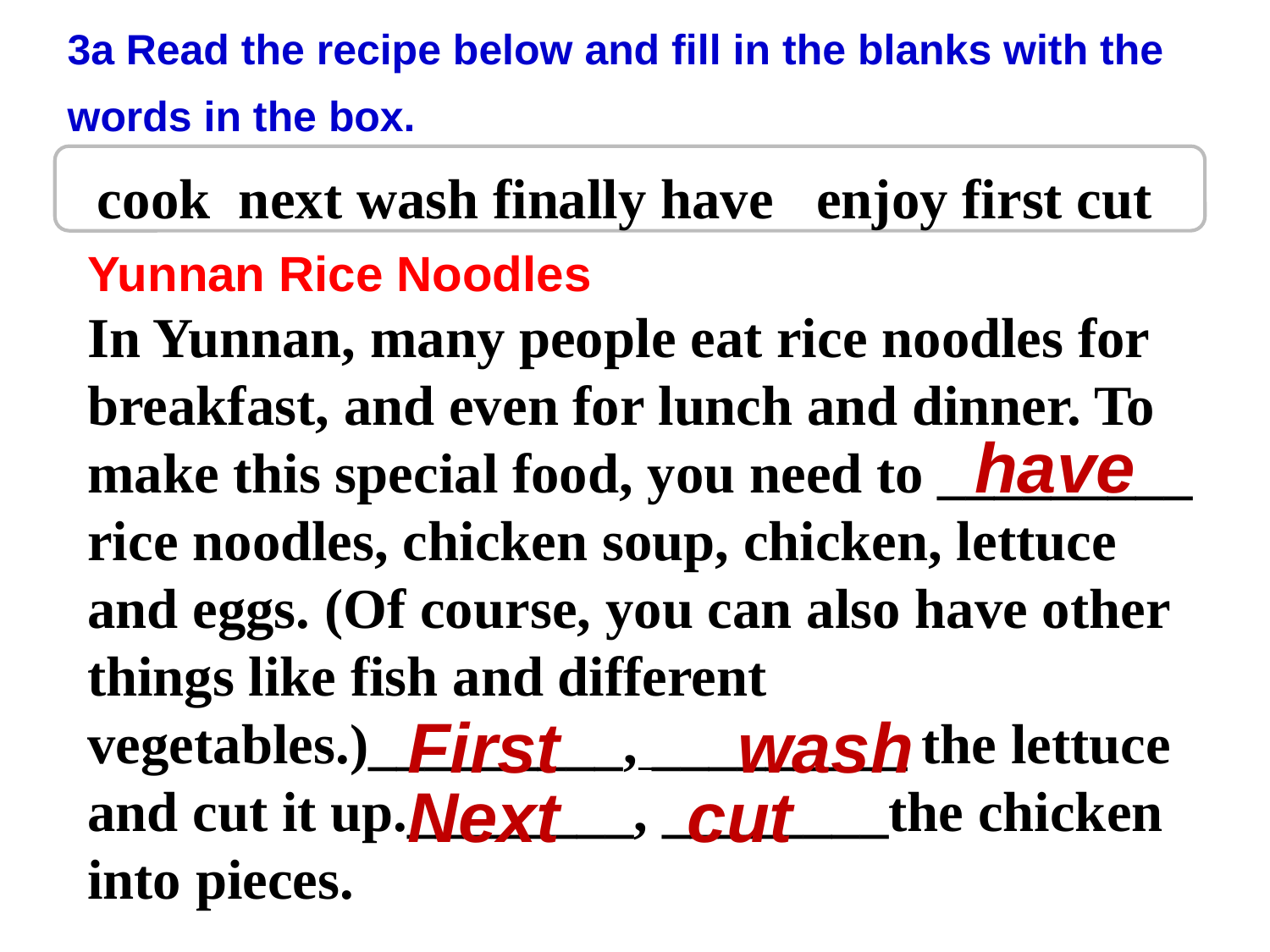

3a Read the recipe below and fill in the blanks with the words in the box.

cook  next wash finally have   enjoy first cut

Yunnan Rice Noodles
In Yunnan, many people eat rice noodles for breakfast, and even for lunch and dinner. To make this special food, you need to _________ rice noodles, chicken soup, chicken, lettuce and eggs. (Of course, you can also have other things like fish and different vegetables.)_________, _________ the lettuce and cut it up.________, ________the chicken into pieces.
have
First
wash
Next
cut